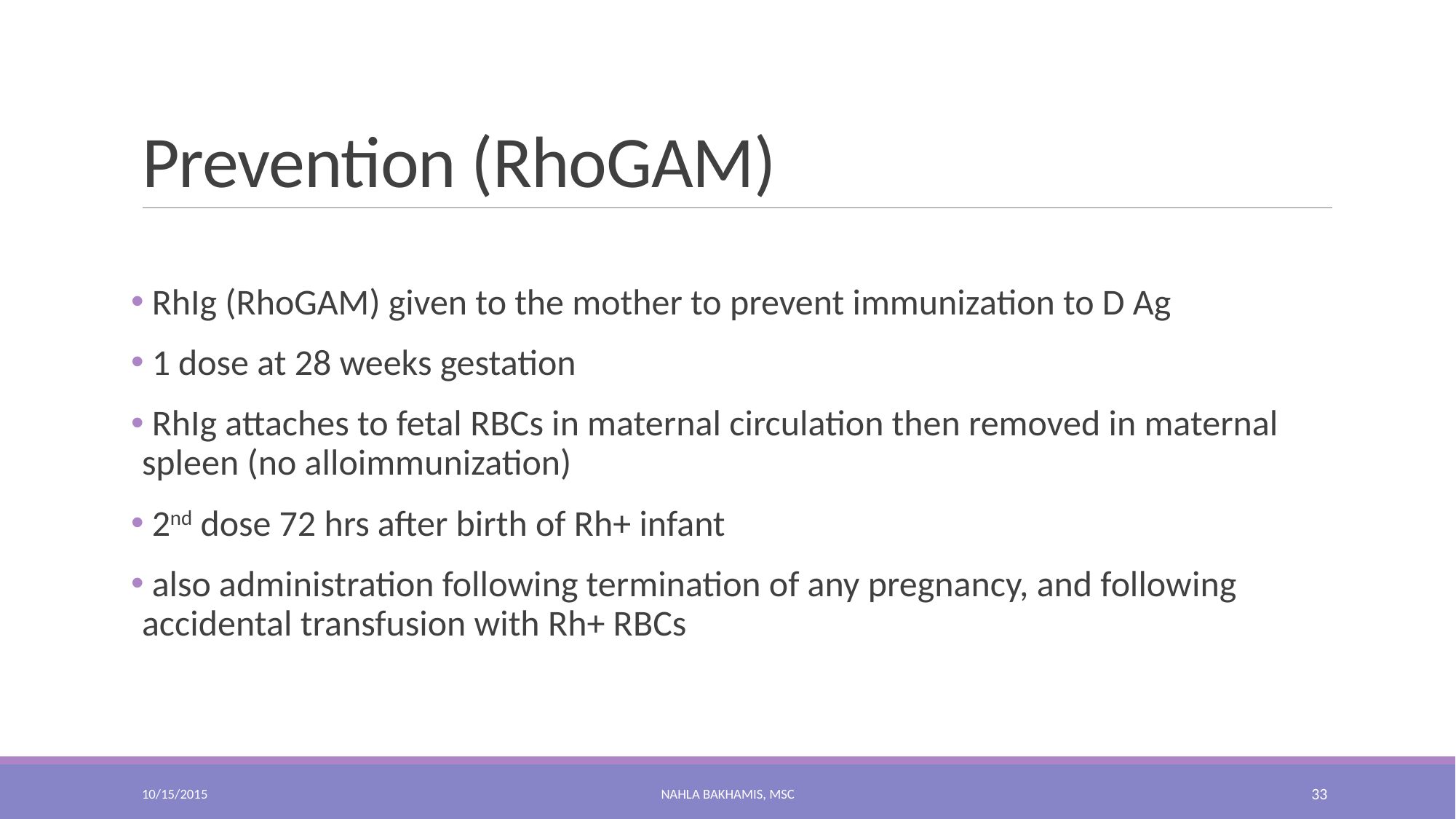

# Prevention (RhoGAM)

 RhIg (RhoGAM) given to the mother to prevent immunization to D Ag
 1 dose at 28 weeks gestation
 RhIg attaches to fetal RBCs in maternal circulation then removed in maternal spleen (no alloimmunization)
 2nd dose 72 hrs after birth of Rh+ infant
 also administration following termination of any pregnancy, and following accidental transfusion with Rh+ RBCs
10/15/2015
NAHLA BAKHAMIS, MSc
33